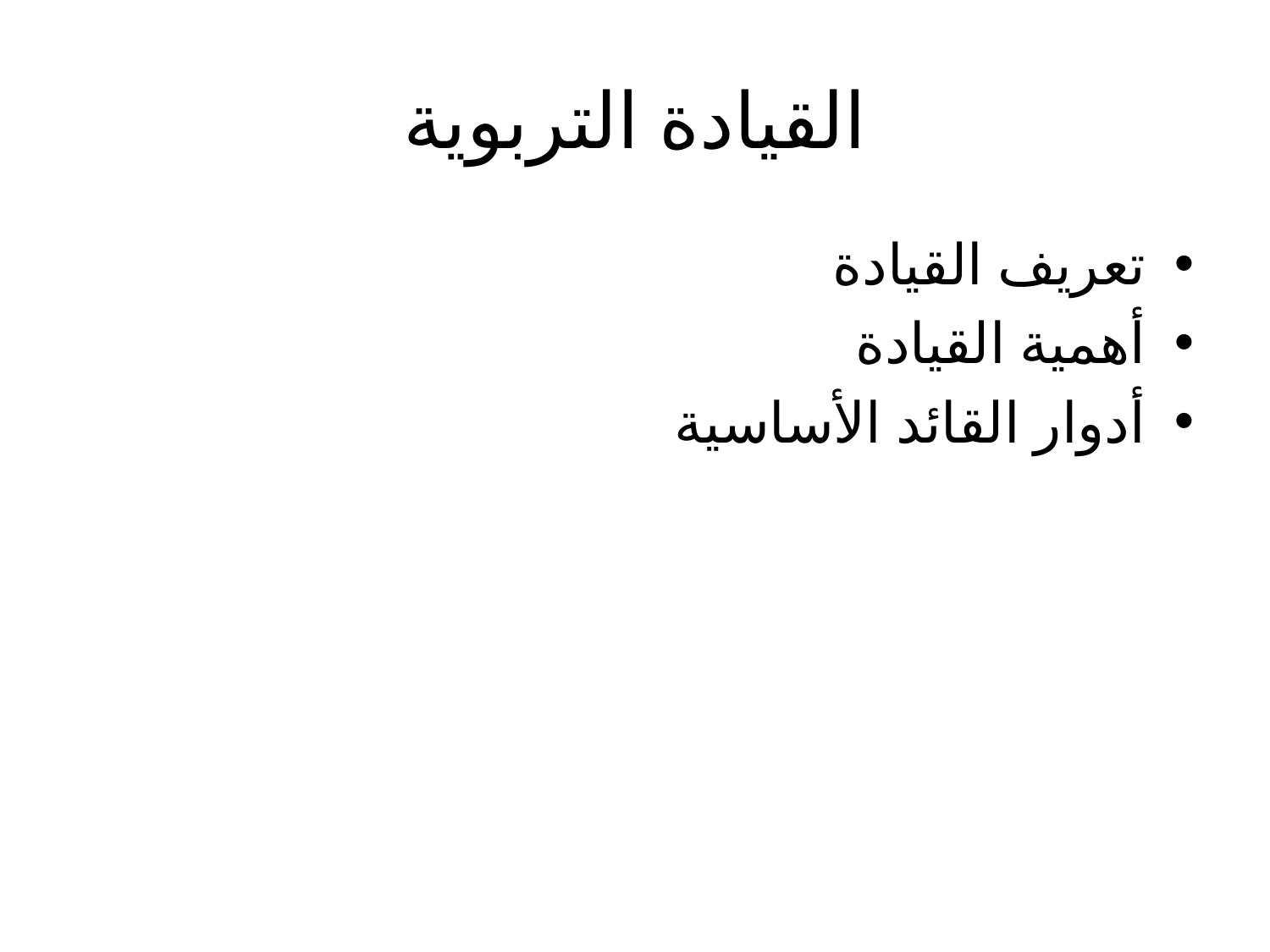

# القيادة التربوية
تعريف القيادة
أهمية القيادة
أدوار القائد الأساسية